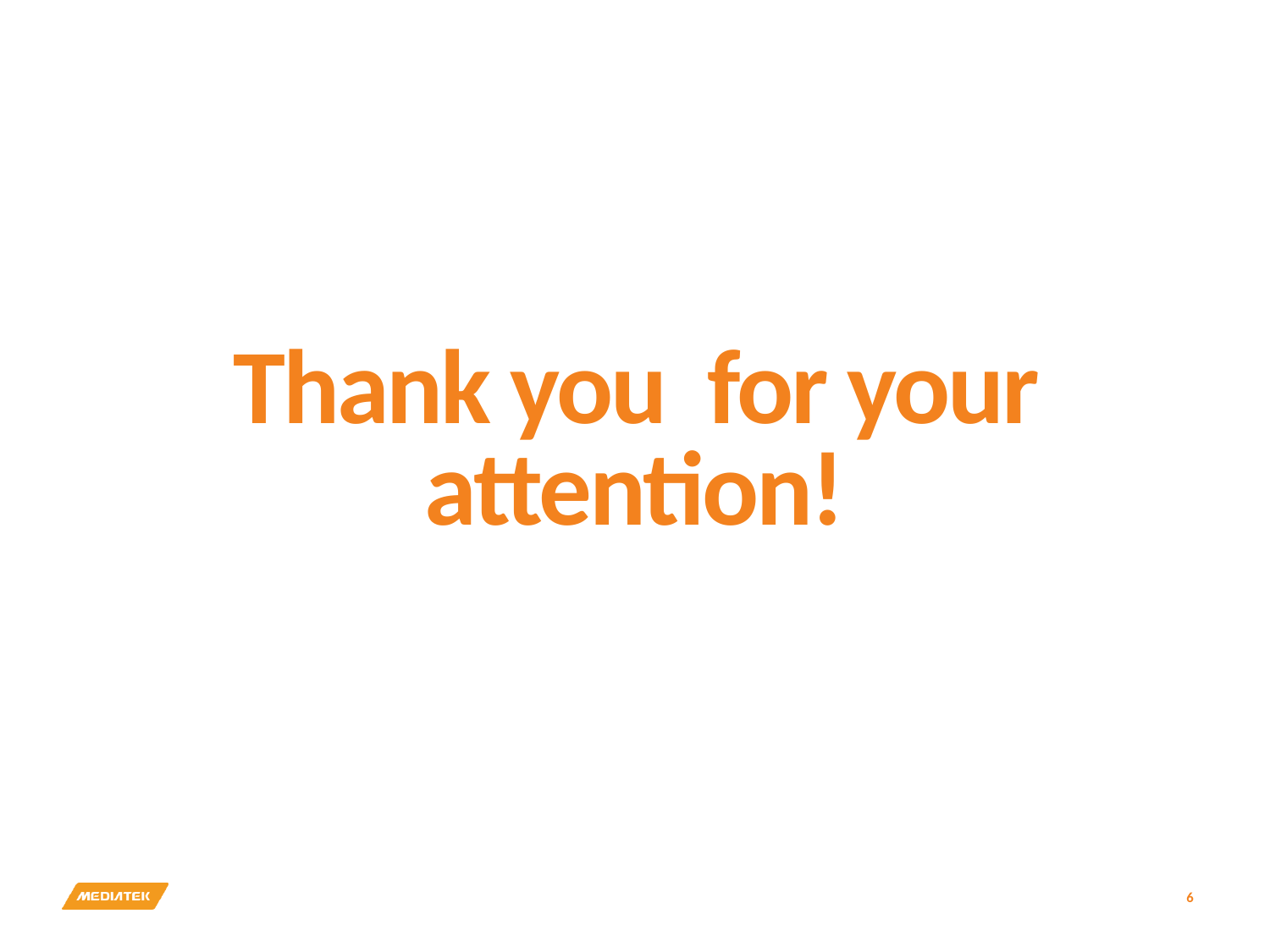

# Thank you  for your attention!
6